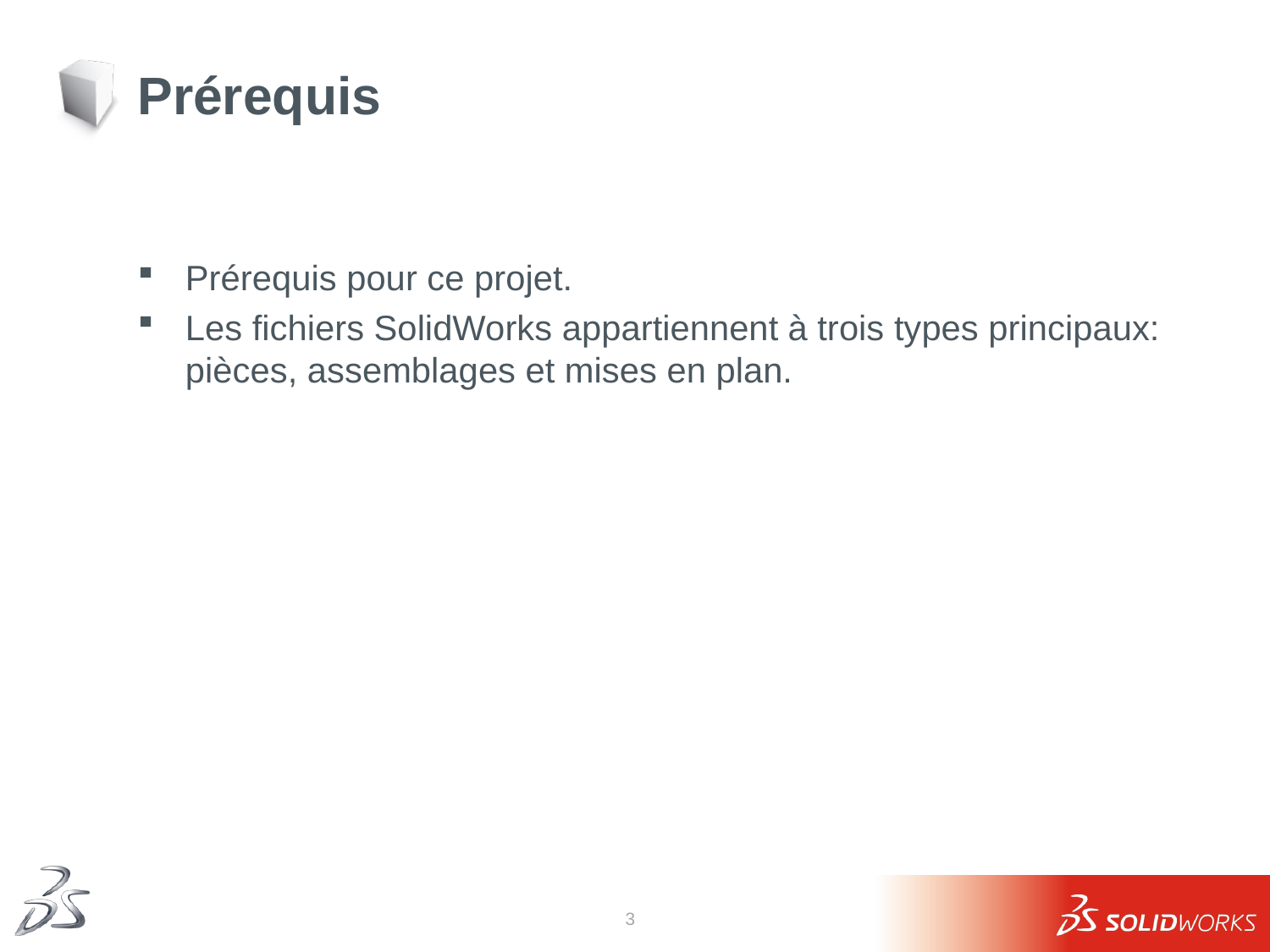

# Prérequis
Prérequis pour ce projet.
Les fichiers SolidWorks appartiennent à trois types principaux: pièces, assemblages et mises en plan.